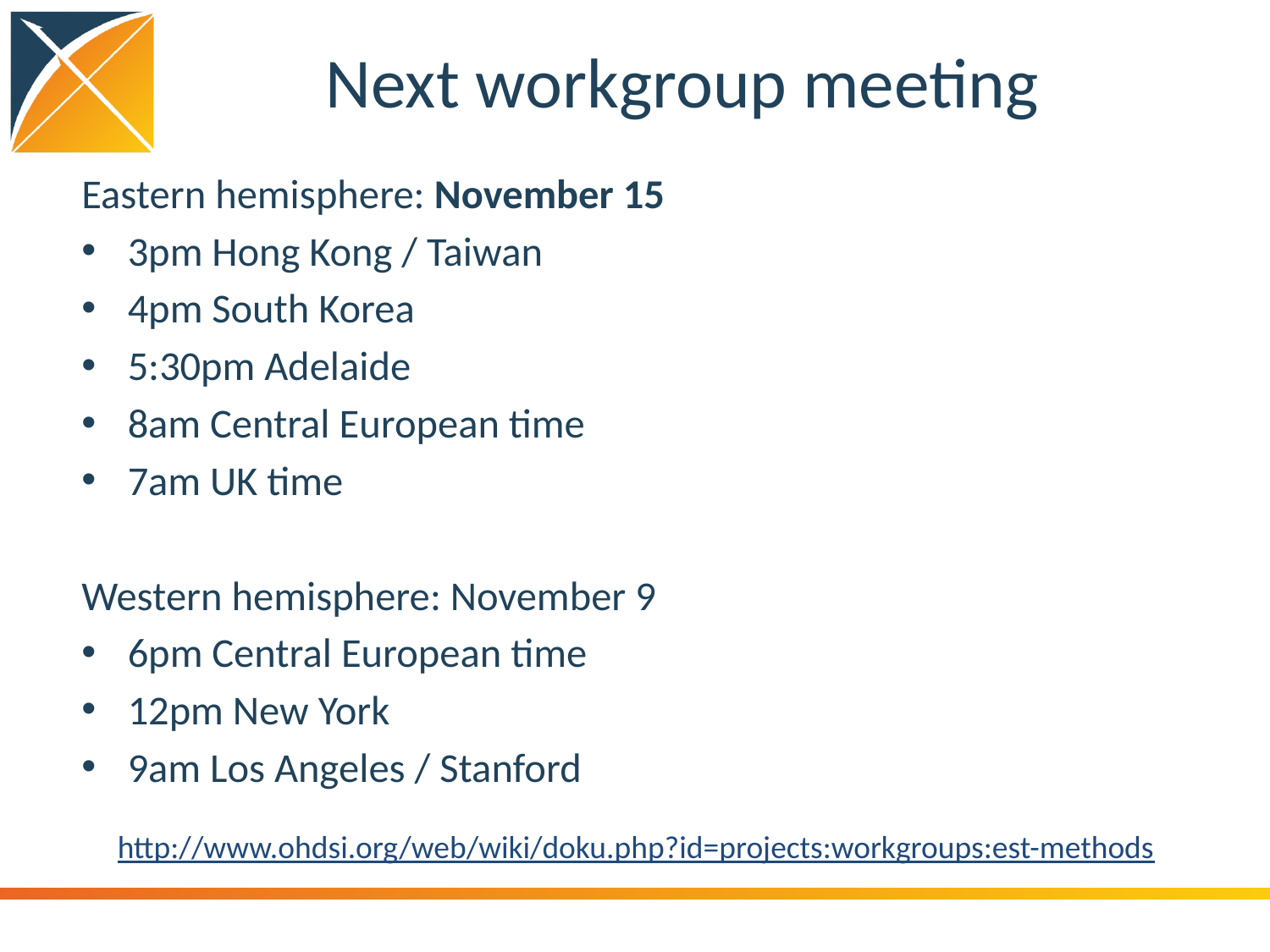

# Next workgroup meeting
Eastern hemisphere: November 15
3pm Hong Kong / Taiwan
4pm South Korea
5:30pm Adelaide
8am Central European time
7am UK time

Western hemisphere: November 9
6pm Central European time
12pm New York
9am Los Angeles / Stanford

http://www.ohdsi.org/web/wiki/doku.php?id=projects:workgroups:est-methods